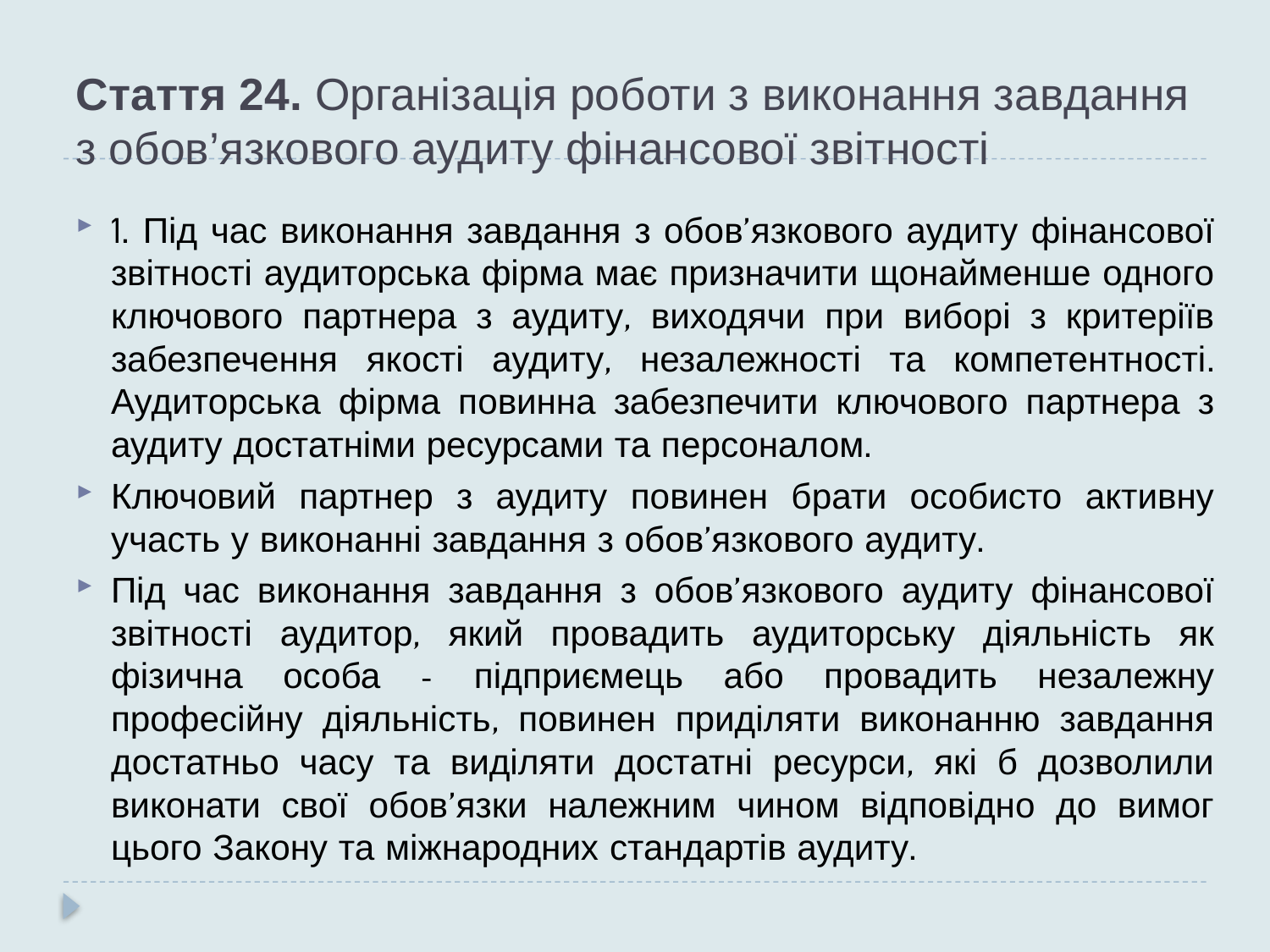

# Стаття 24. Організація роботи з виконання завдання з обов’язкового аудиту фінансової звітності
1. Під час виконання завдання з обов’язкового аудиту фінансової звітності аудиторська фірма має призначити щонайменше одного ключового партнера з аудиту, виходячи при виборі з критеріїв забезпечення якості аудиту, незалежності та компетентності. Аудиторська фірма повинна забезпечити ключового партнера з аудиту достатніми ресурсами та персоналом.
Ключовий партнер з аудиту повинен брати особисто активну участь у виконанні завдання з обов’язкового аудиту.
Під час виконання завдання з обов’язкового аудиту фінансової звітності аудитор, який провадить аудиторську діяльність як фізична особа - підприємець або провадить незалежну професійну діяльність, повинен приділяти виконанню завдання достатньо часу та виділяти достатні ресурси, які б дозволили виконати свої обов’язки належним чином відповідно до вимог цього Закону та міжнародних стандартів аудиту.